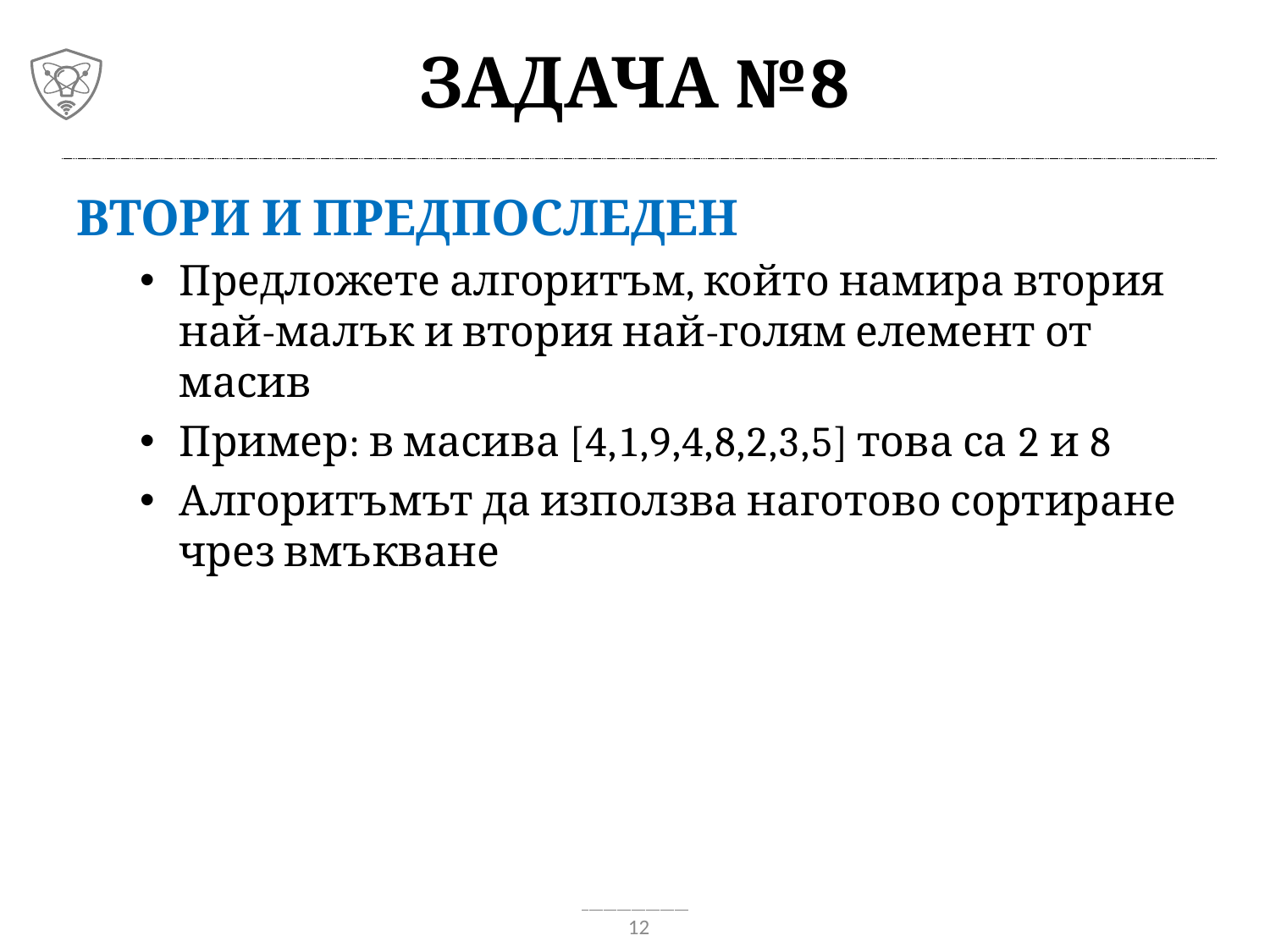

# Задача №8
Втори и предпоследен
Предложете алгоритъм, който намира втория най-малък и втория най-голям елемент от масив
Пример: в масива [4,1,9,4,8,2,3,5] това са 2 и 8
Алгоритъмът да използва наготово сортиране чрез вмъкване

12